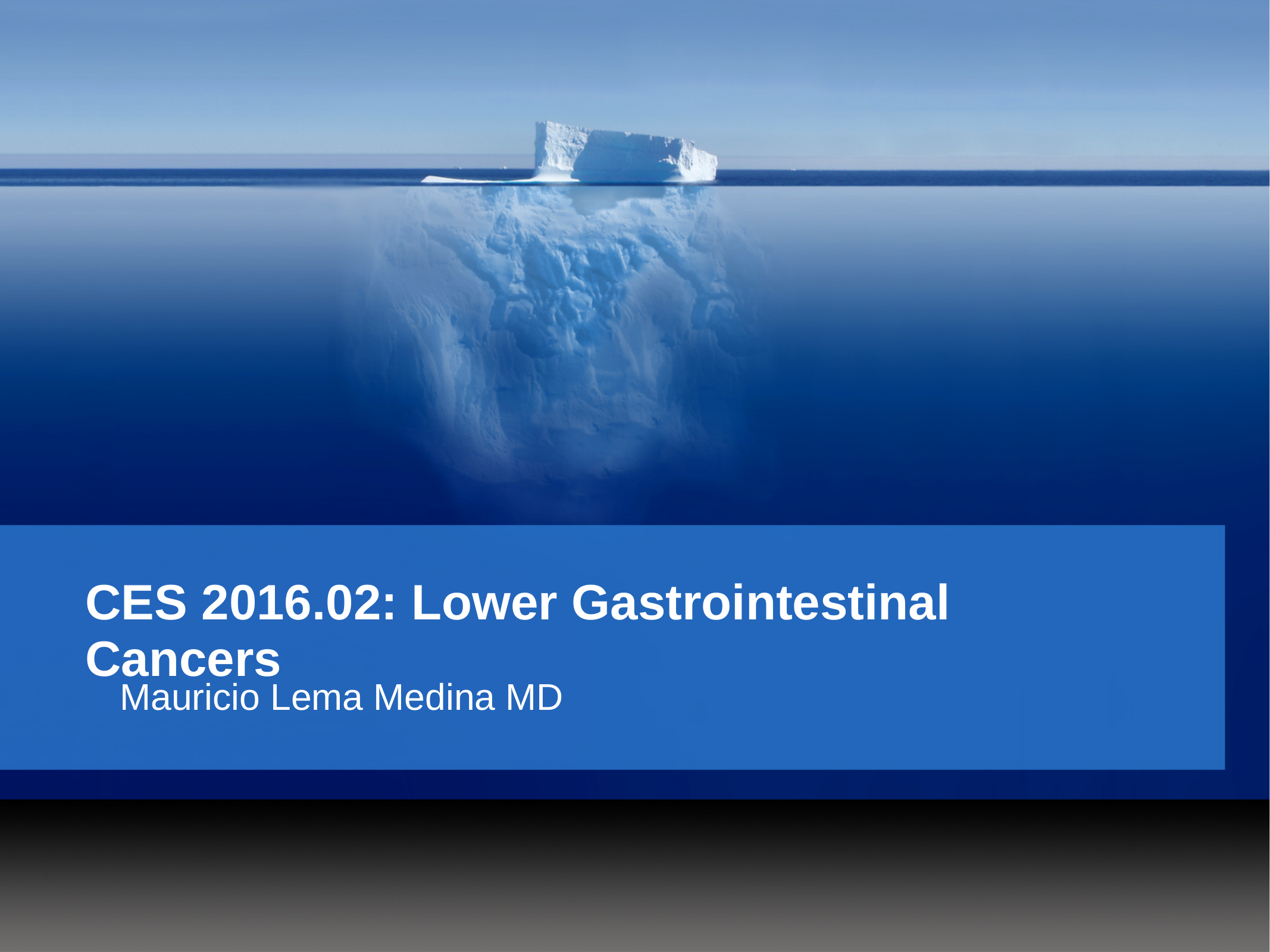

CES 2016.02: Lower Gastrointestinal Cancers
Mauricio Lema Medina MD